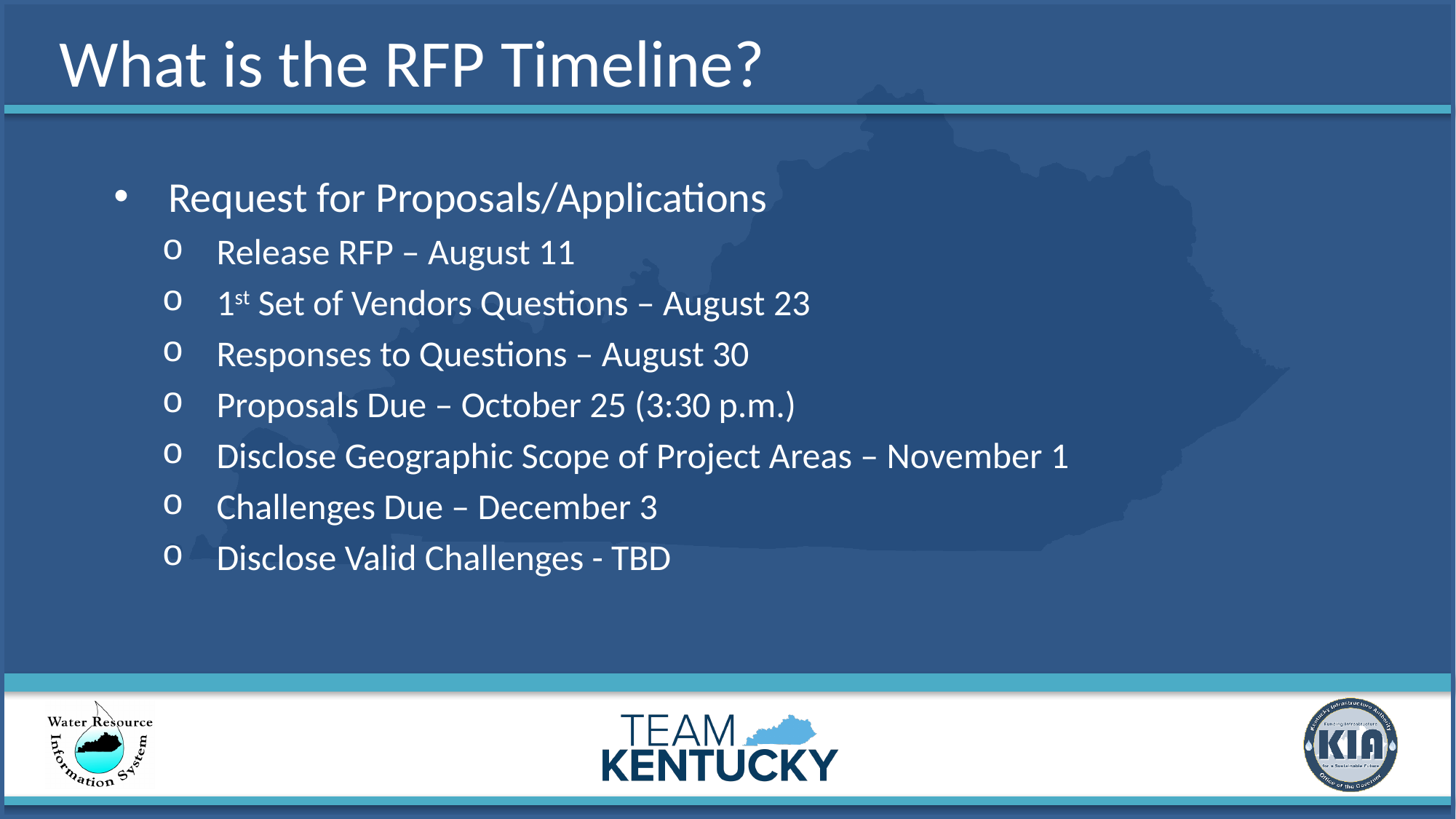

# What is the RFP Timeline?
Request for Proposals/Applications
Release RFP – August 11
1st Set of Vendors Questions – August 23
Responses to Questions – August 30
Proposals Due – October 25 (3:30 p.m.)
Disclose Geographic Scope of Project Areas – November 1
Challenges Due – December 3
Disclose Valid Challenges - TBD